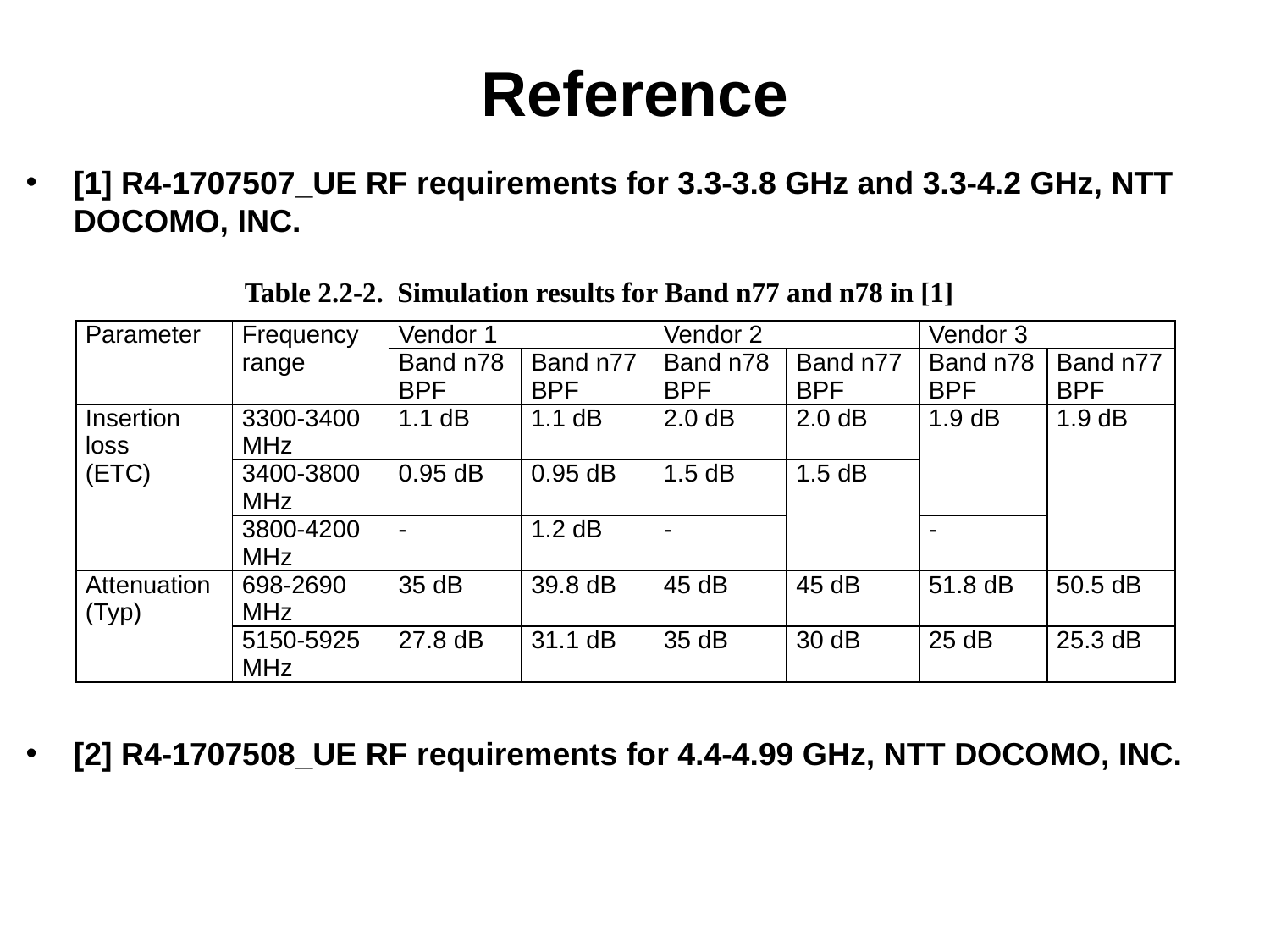

# Reference
[1] R4-1707507_UE RF requirements for 3.3-3.8 GHz and 3.3-4.2 GHz, NTT DOCOMO, INC.

[2] R4-1707508_UE RF requirements for 4.4-4.99 GHz, NTT DOCOMO, INC.
Table 2.2-2.  Simulation results for Band n77 and n78 in [1]

| Parameter | Frequency range | Vendor 1 |  | Vendor 2 |  | Vendor 3 |  |
| --- | --- | --- | --- | --- | --- | --- | --- |
|  |  | Band n78 BPF | Band n77 BPF | Band n78 BPF | Band n77 BPF | Band n78 BPF | Band n77 BPF |
| Insertion loss (ETC) | 3300-3400 MHz | 1.1 dB | 1.1 dB | 2.0 dB | 2.0 dB | 1.9 dB | 1.9 dB |
|  | 3400-3800 MHz | 0.95 dB | 0.95 dB | 1.5 dB | 1.5 dB |  |  |
|  | 3800-4200 MHz | - | 1.2 dB | - |  | - |  |
| Attenuation (Typ) | 698-2690 MHz | 35 dB | 39.8 dB | 45 dB | 45 dB | 51.8 dB | 50.5 dB |
|  | 5150-5925 MHz | 27.8 dB | 31.1 dB | 35 dB | 30 dB | 25 dB | 25.3 dB |